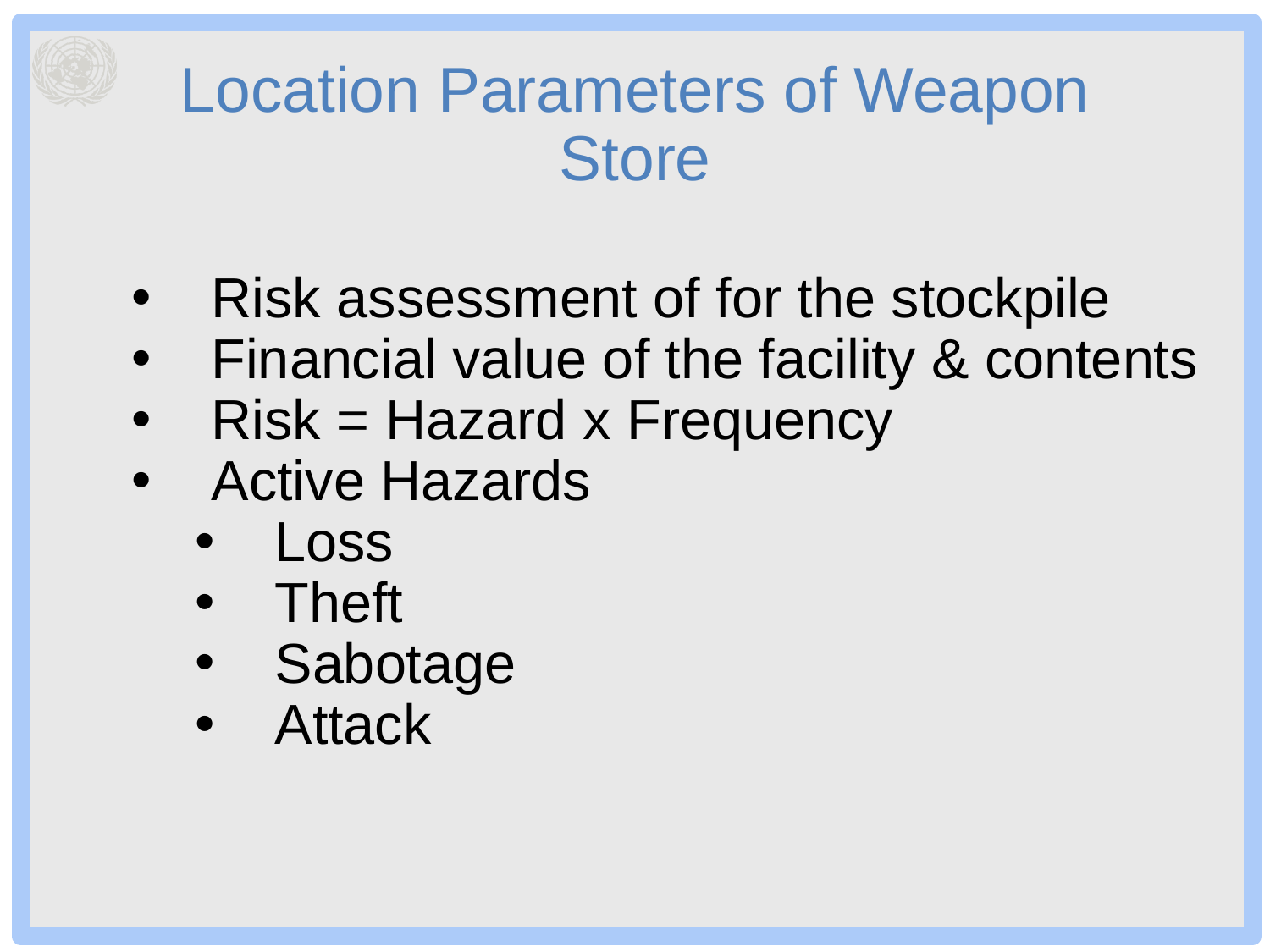

# Location Parameters of Weapon Store
Risk assessment of for the stockpile
Financial value of the facility & contents
Risk = Hazard x Frequency
Active Hazards
Loss
Theft
Sabotage
Attack